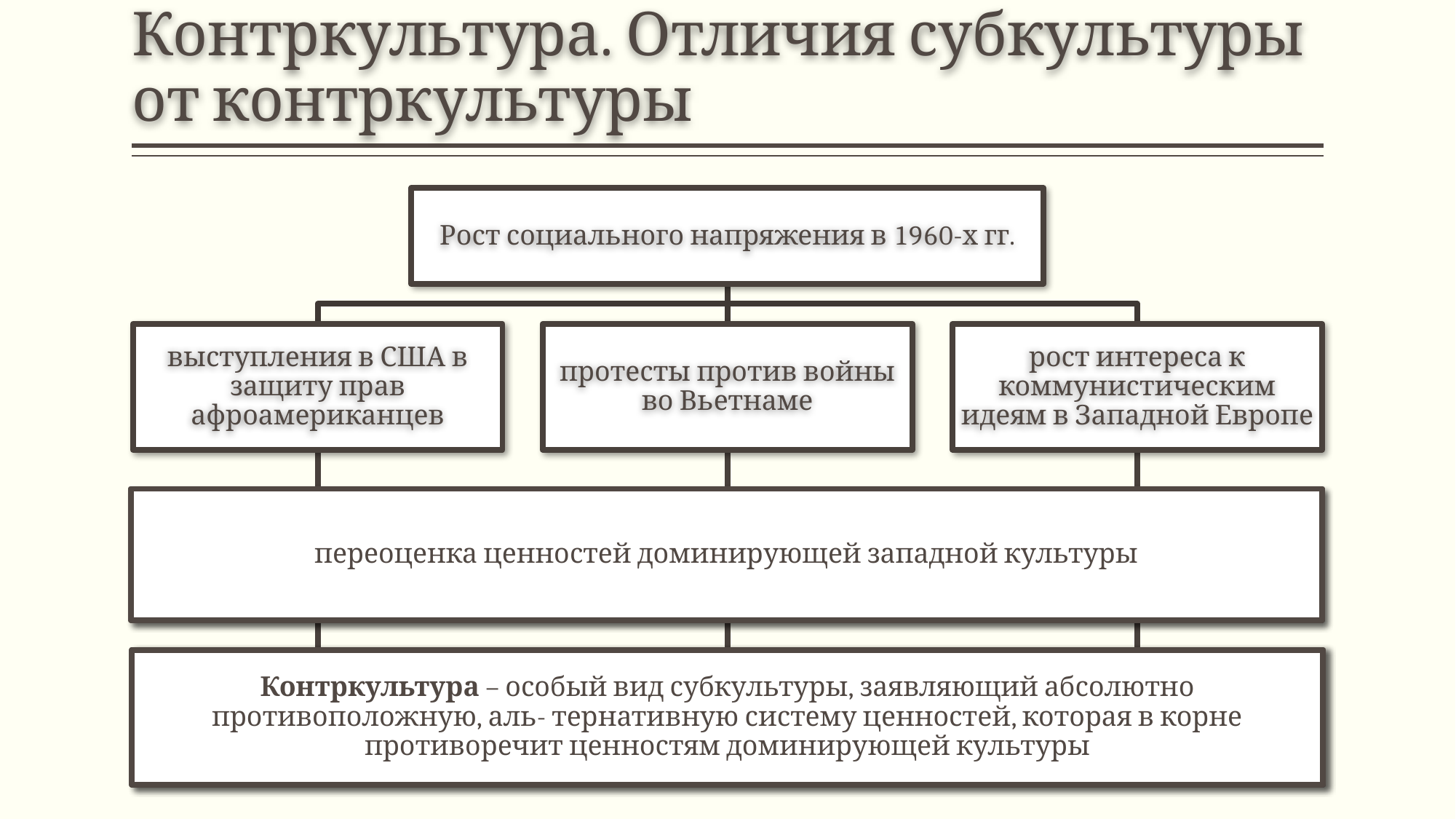

# Контркультура. Отличия субкультуры от контркультуры

Рост социального напряжения в 1960-х гг.

выступления в США в защиту прав афроамериканцев

протесты против войны во Вьетнаме

рост интереса к коммунистическим идеям в Западной Европе

переоценка ценностей доминирующей западной культуры

Контркультура – особый вид субкультуры, заявляющий абсолютно противоположную, аль- тернативную систему ценностей, которая в корне противоречит ценностям доминирующей культуры